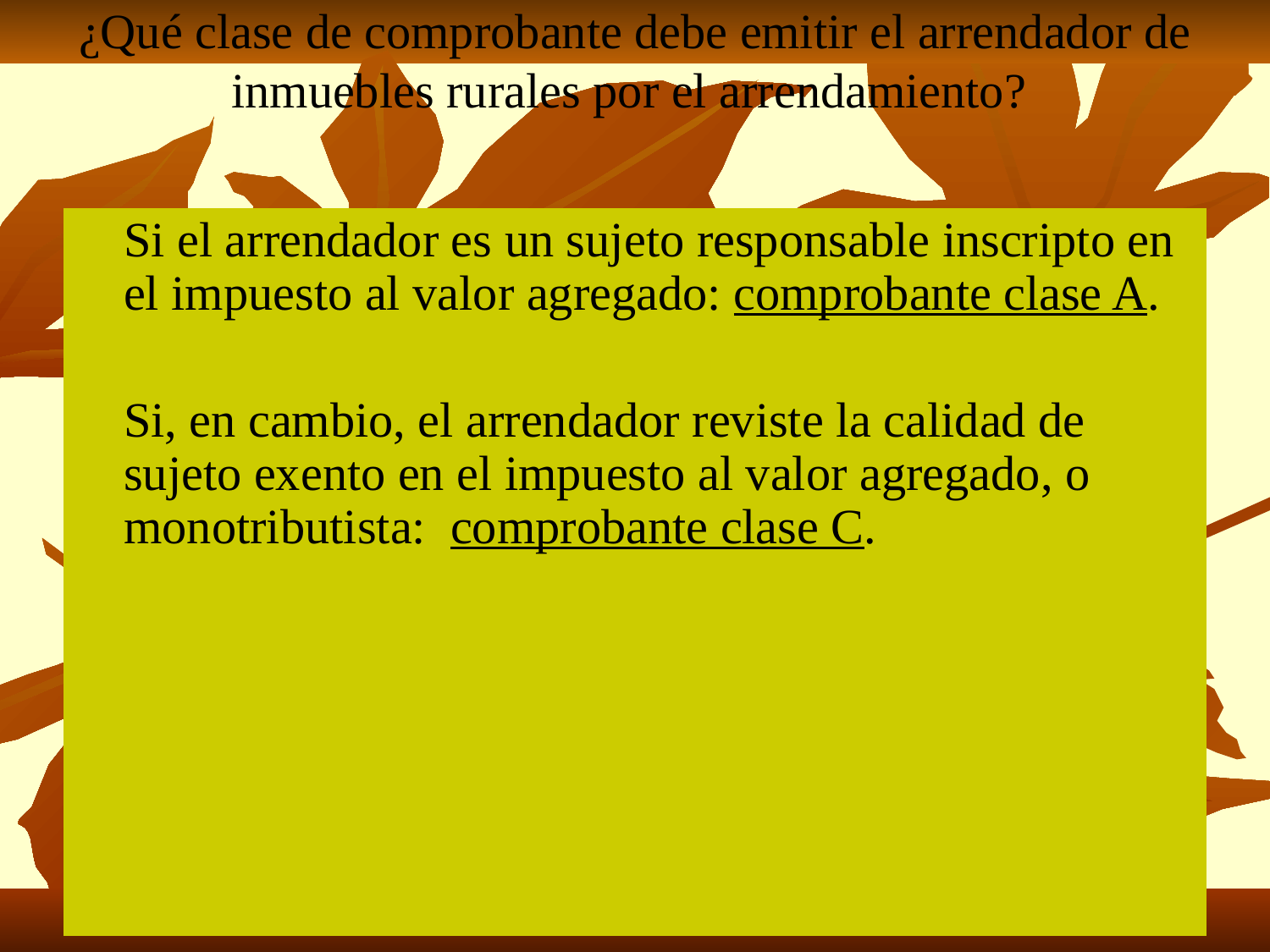

# ¿Qué clase de comprobante debe emitir el arrendador de inmuebles rurales por el arrendamiento?
	Si el arrendador es un sujeto responsable inscripto en el impuesto al valor agregado: comprobante clase A.

	Si, en cambio, el arrendador reviste la calidad de sujeto exento en el impuesto al valor agregado, o monotributista:  comprobante clase C.